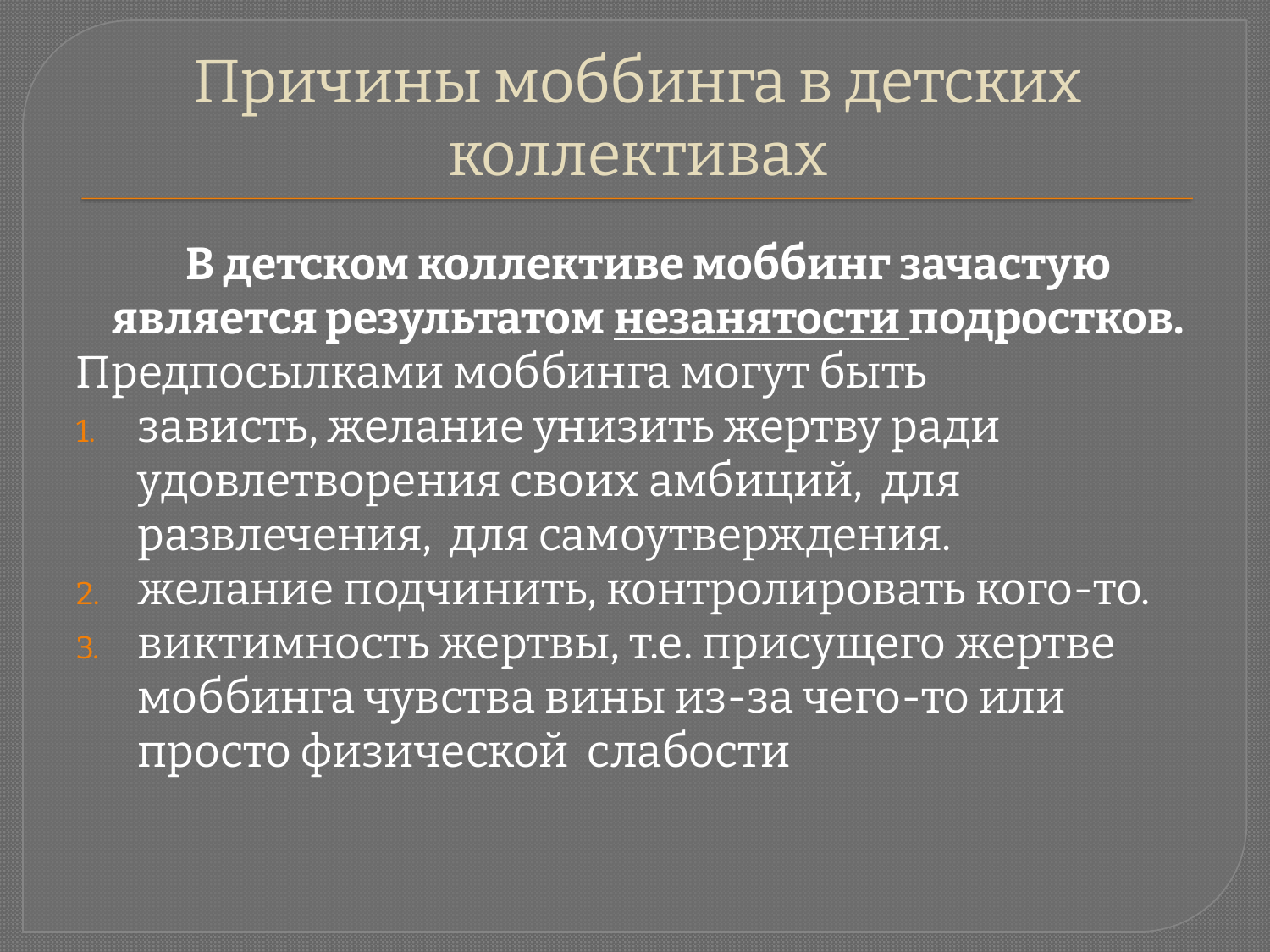

# Причины моббинга в детских коллективах
   В детском коллективе моббинг зачастую является результатом незанятости подростков.
Предпосылками моббинга могут быть
зависть, желание унизить жертву ради удовлетворения своих амбиций,  для развлечения,  для самоутверждения.
желание подчинить, контролировать кого-то.
виктимность жертвы, т.е. присущего жертве моббинга чувства вины из-за чего-то или просто физической  слабости